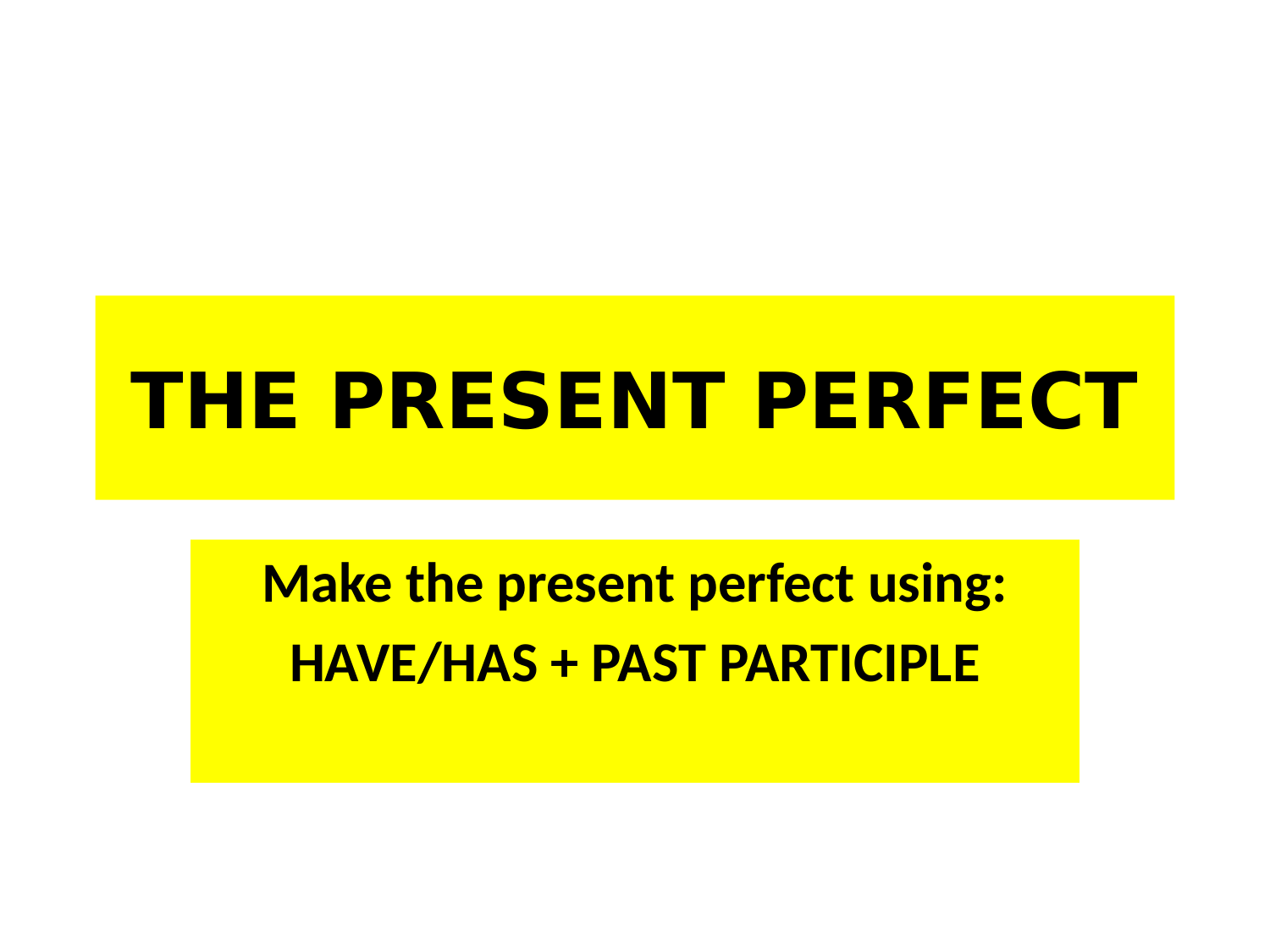

# THE PRESENT PERFECT
Make the present perfect using:
HAVE/HAS + PAST PARTICIPLE